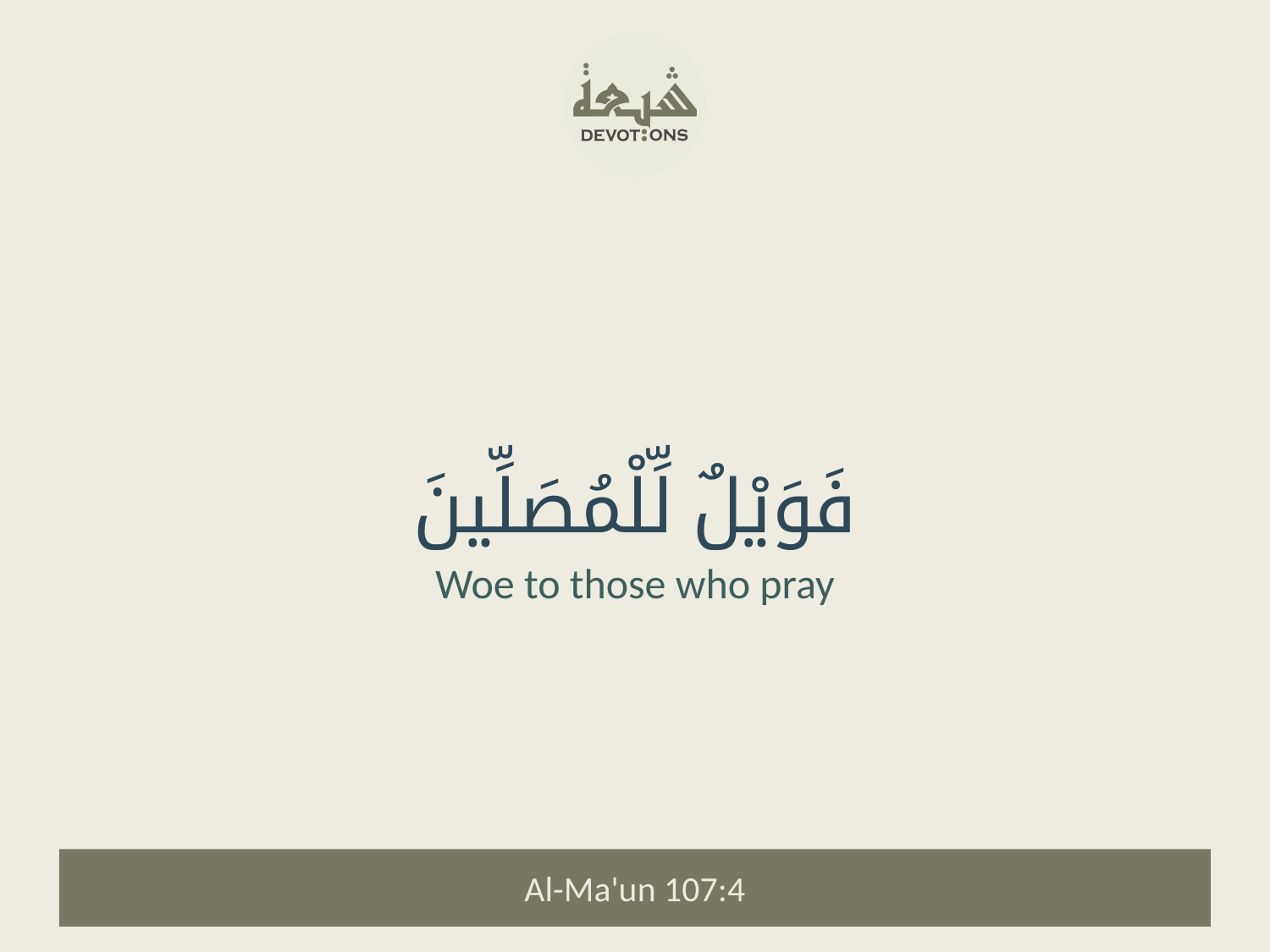

فَوَيْلٌ لِّلْمُصَلِّينَ
Woe to those who pray
Al-Ma'un 107:4